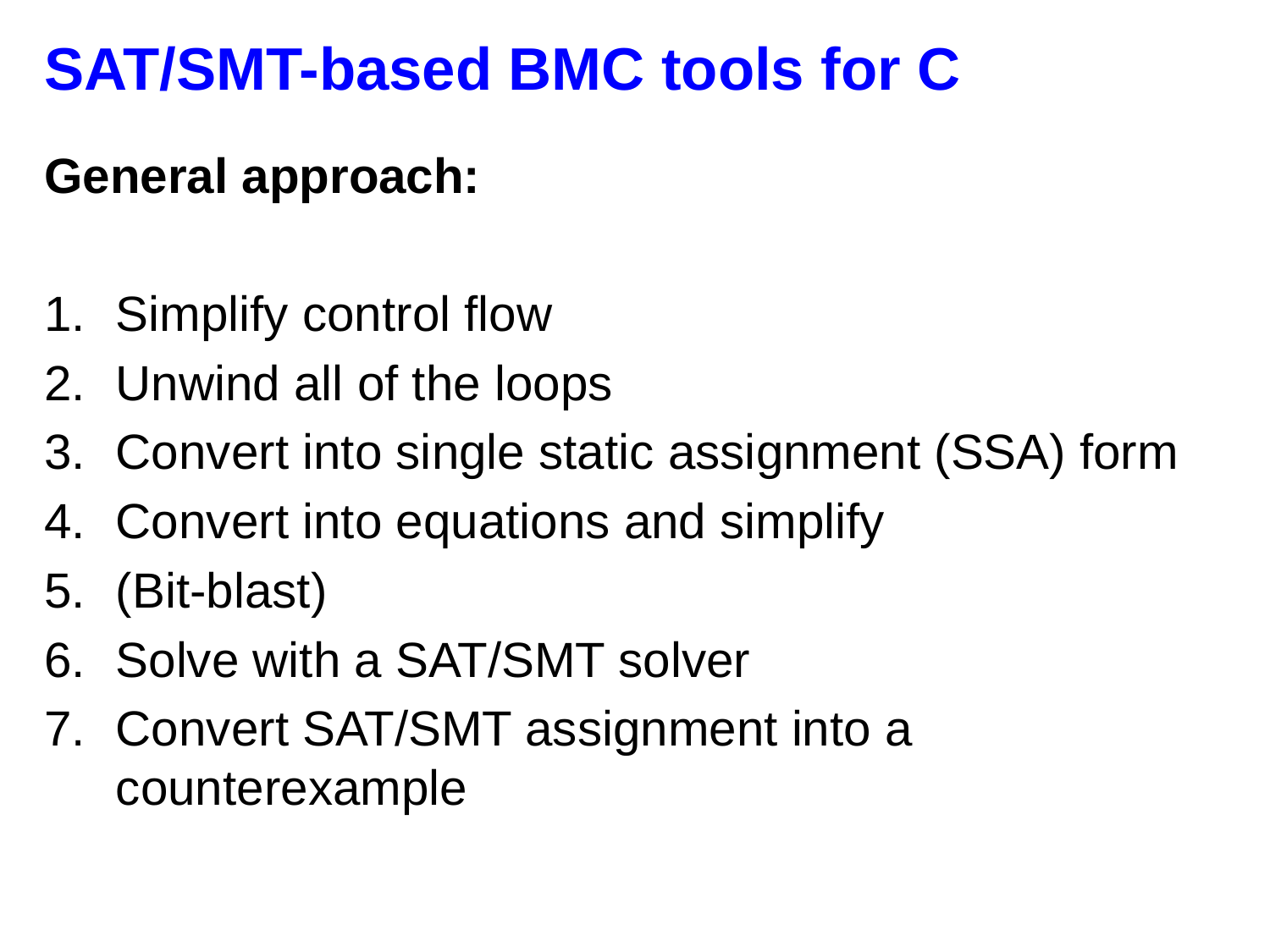

# SAT/SMT-based BMC tools for C
General approach:

Simplify control flow
Unwind all of the loops
Convert into single static assignment (SSA) form
Convert into equations and simplify
(Bit-blast)
Solve with a SAT/SMT solver
Convert SAT/SMT assignment into a counterexample